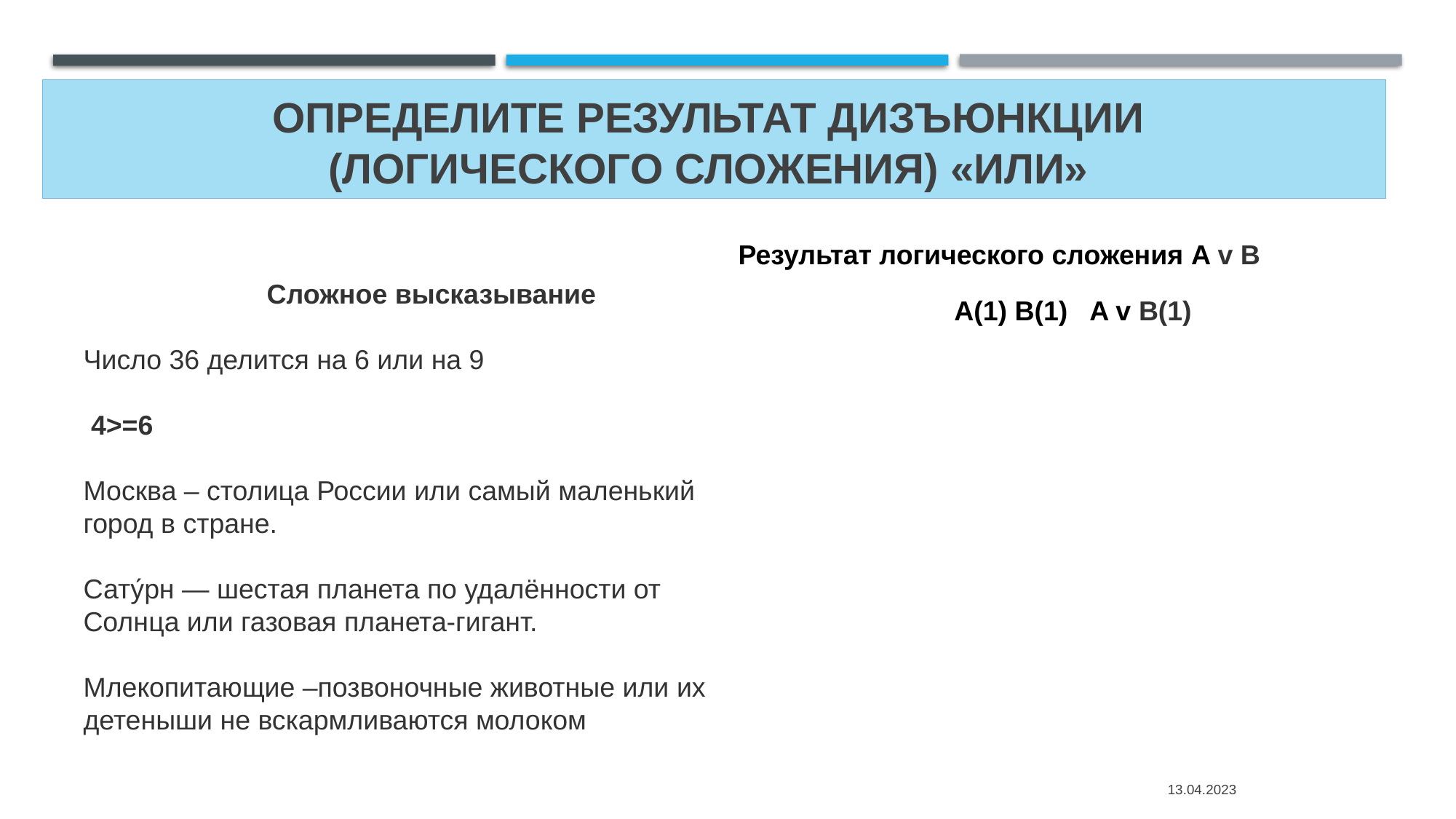

# Определите результат Дизъюнкции (логического сложения) «Или»
Результат логического сложения A v B
                        Сложное высказывание

Число 36 делится на 6 или на 9

 4>=6

Москва – столица России или самый маленький город в стране.

Сату́рн — шестая планета по удалённости от Солнца или газовая планета-гигант.

Млекопитающие –позвоночные животные или их детеныши не вскармливаются молоком

                        A(1) B(1)   A v B(1)
13.04.2023